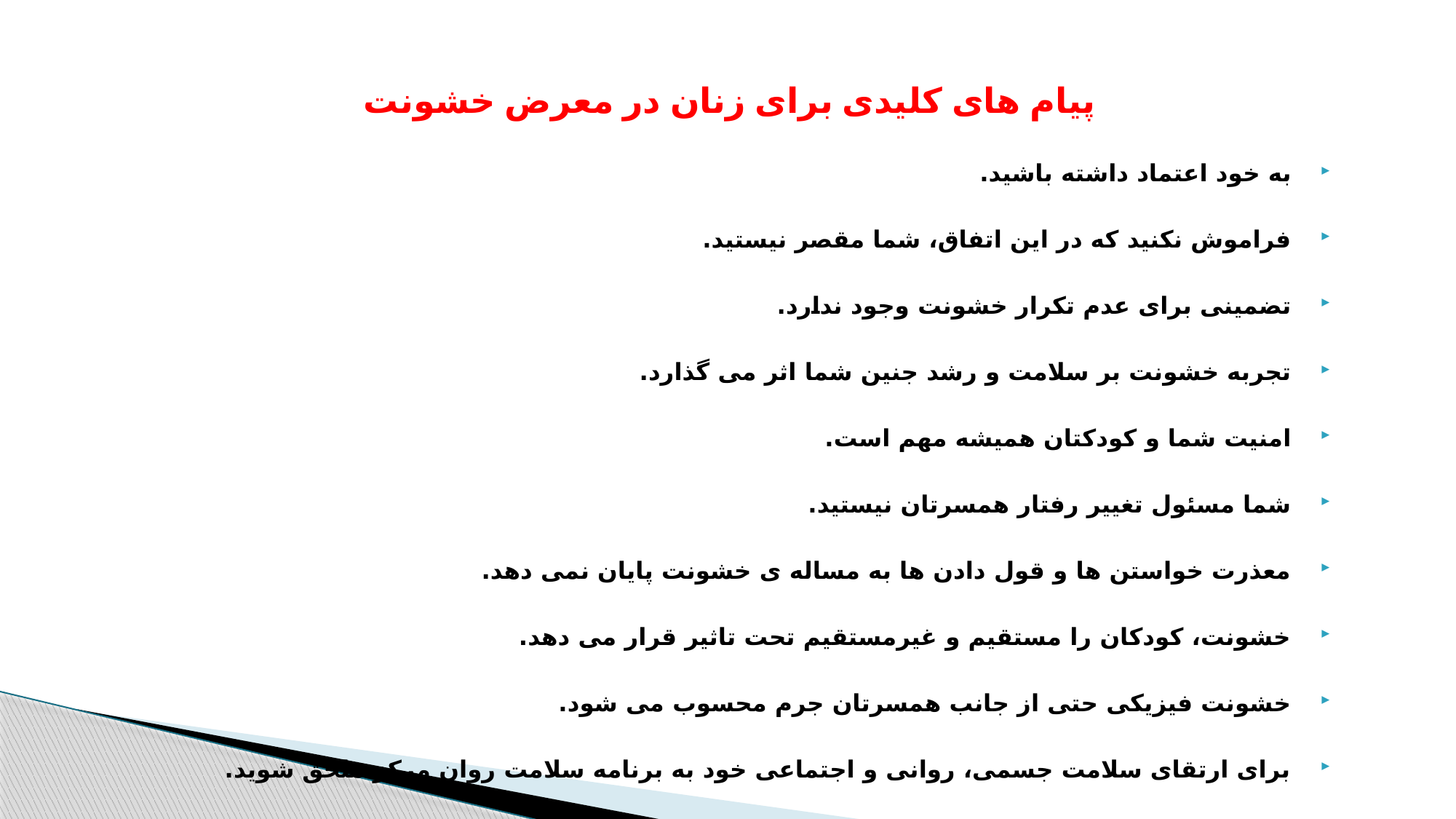

# پیام های کلیدی برای زنان در معرض خشونت
به خود اعتماد داشته باشید.

فراموش نکنید که در این اتفاق، شما مقصر نیستید.

تضمینی برای عدم تکرار خشونت وجود ندارد.

تجربه خشونت بر سلامت و رشد جنین شما اثر می گذارد.

امنیت شما و کودکتان همیشه مهم است.

شما مسئول تغییر رفتار همسرتان نیستید.

معذرت خواستن ها و قول دادن ها به مساله ی خشونت پایان نمی دهد.

خشونت، کودکان را مستقیم و غیرمستقیم تحت تاثیر قرار می دهد.

خشونت فیزیکی حتی از جانب همسرتان جرم محسوب می شود.

برای ارتقای سلامت جسمی، روانی و اجتماعی خود به برنامه سلامت روان مرکز ملحق شوید.